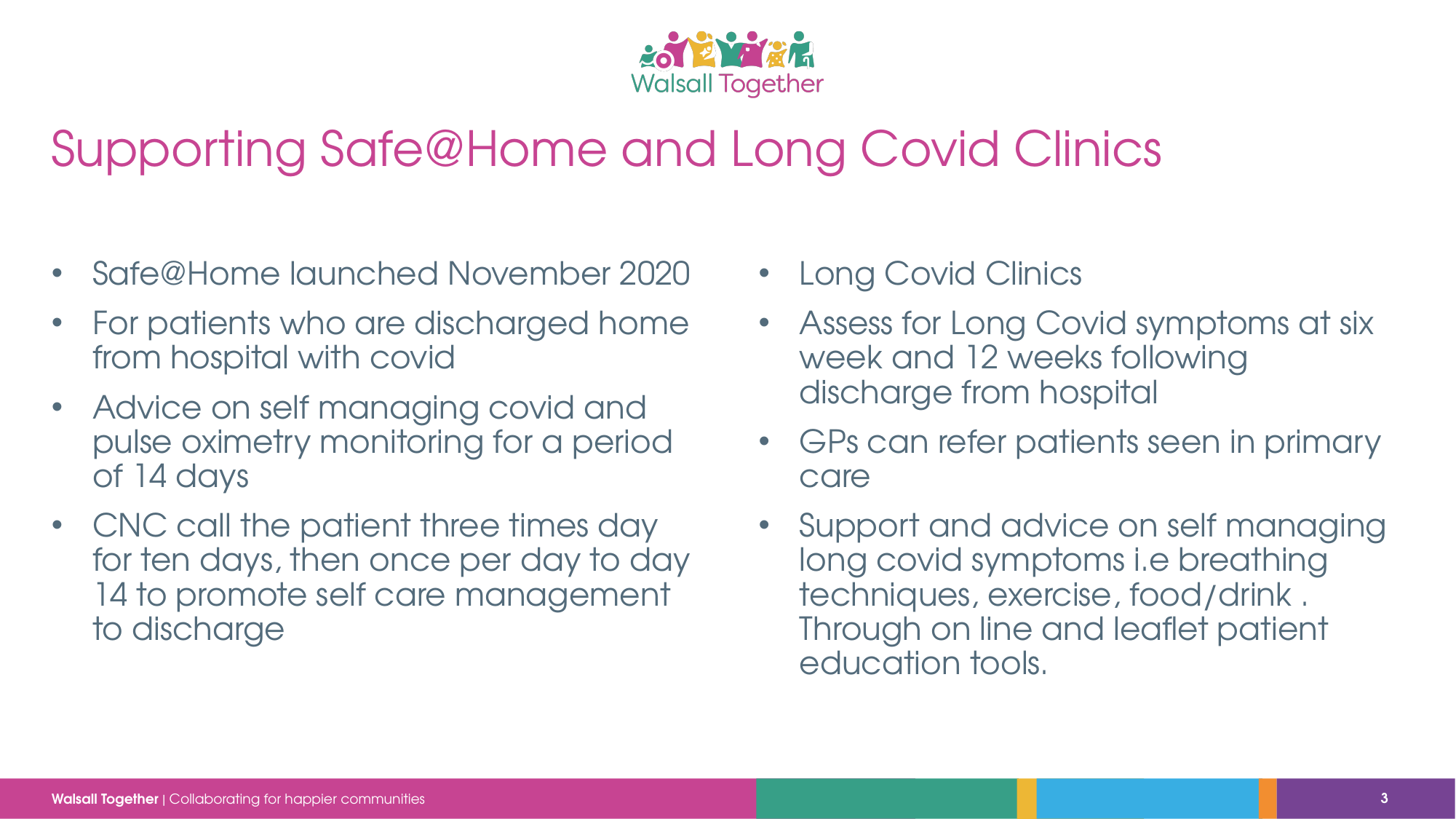

# Supporting Safe@Home and Long Covid Clinics
Safe@Home launched November 2020
For patients who are discharged home from hospital with covid
Advice on self managing covid and pulse oximetry monitoring for a period of 14 days
CNC call the patient three times day for ten days, then once per day to day 14 to promote self care management to discharge

Long Covid Clinics
Assess for Long Covid symptoms at six week and 12 weeks following discharge from hospital
GPs can refer patients seen in primary care
Support and advice on self managing long covid symptoms i.e breathing techniques, exercise, food/drink . Through on line and leaflet patient education tools.
3
Walsall Together | Collaborating for happier communities